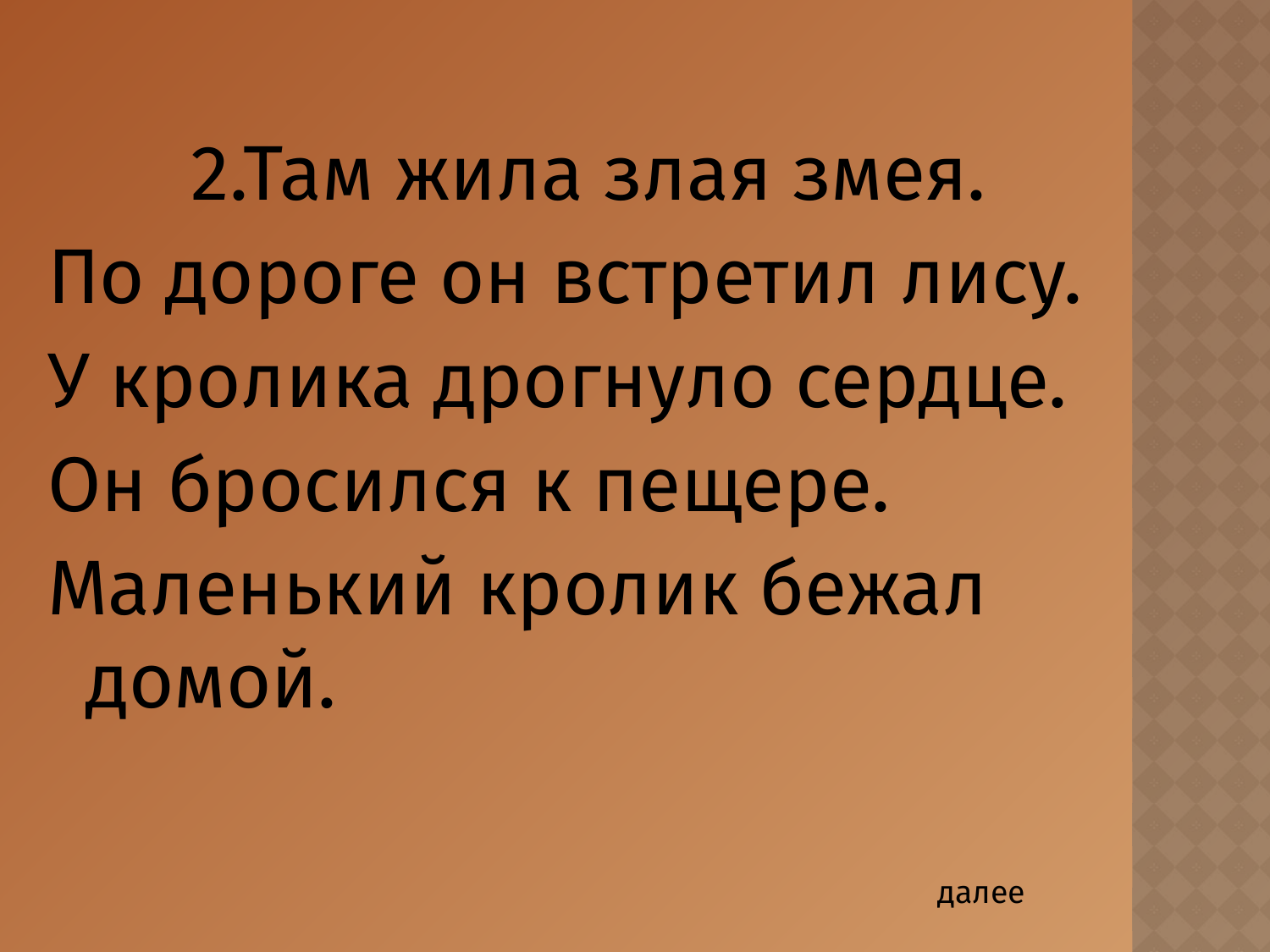

2.Там жила злая змея.
По дороге он встретил лису.
У кролика дрогнуло сердце.
Он бросился к пещере.
Маленький кролик бежал домой.
далее